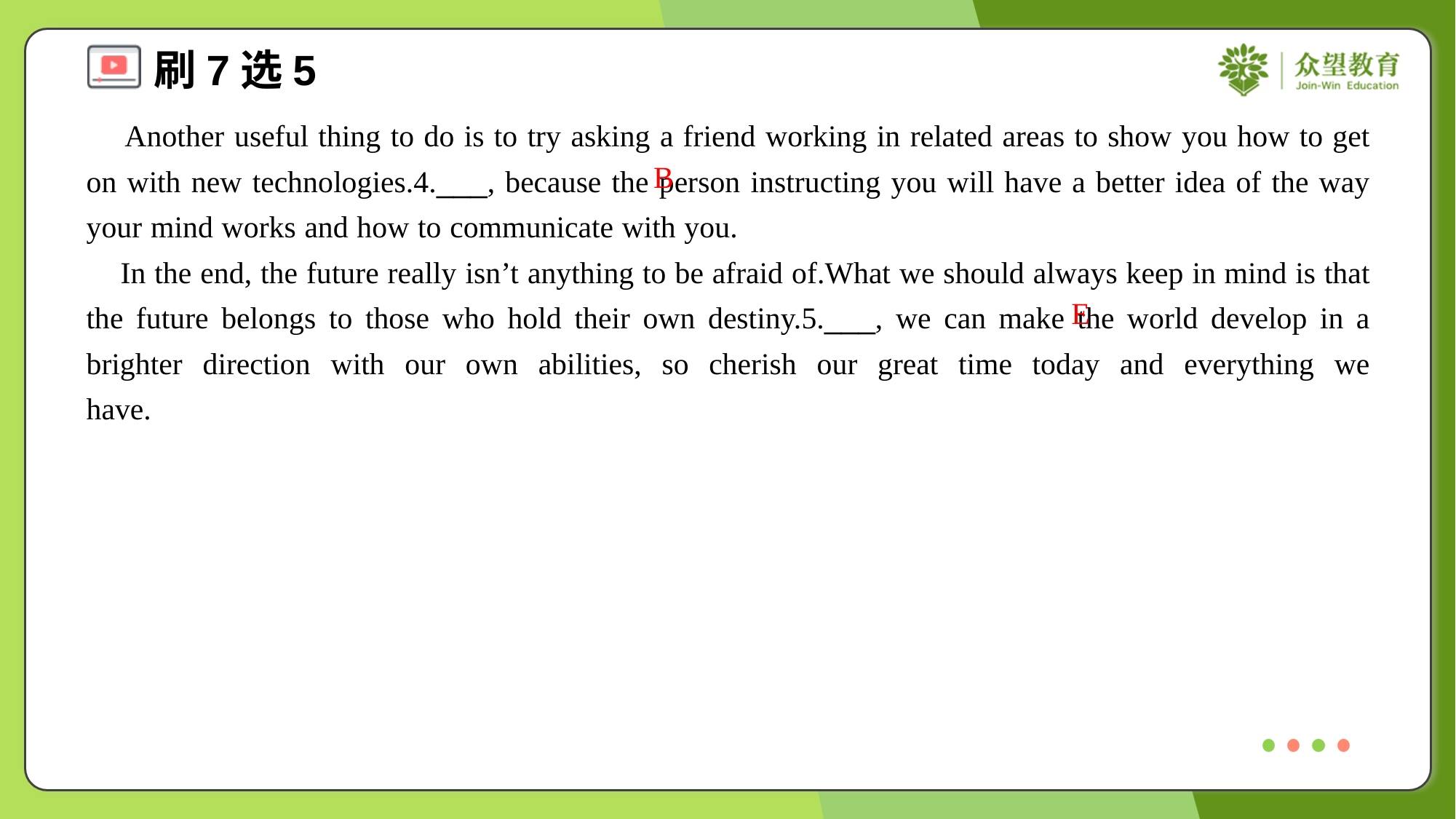

Another useful thing to do is to try asking a friend working in related areas to show you how to get on with new technologies.4.___, because the person instructing you will have a better idea of the way your mind works and how to communicate with you.
    In the end, the future really isn’t anything to be afraid of.What we should always keep in mind is that the future belongs to those who hold their own destiny.5.___, we can make the world develop in a brighter direction with our own abilities, so cherish our great time today and everything we have.#2.4.1
B
E